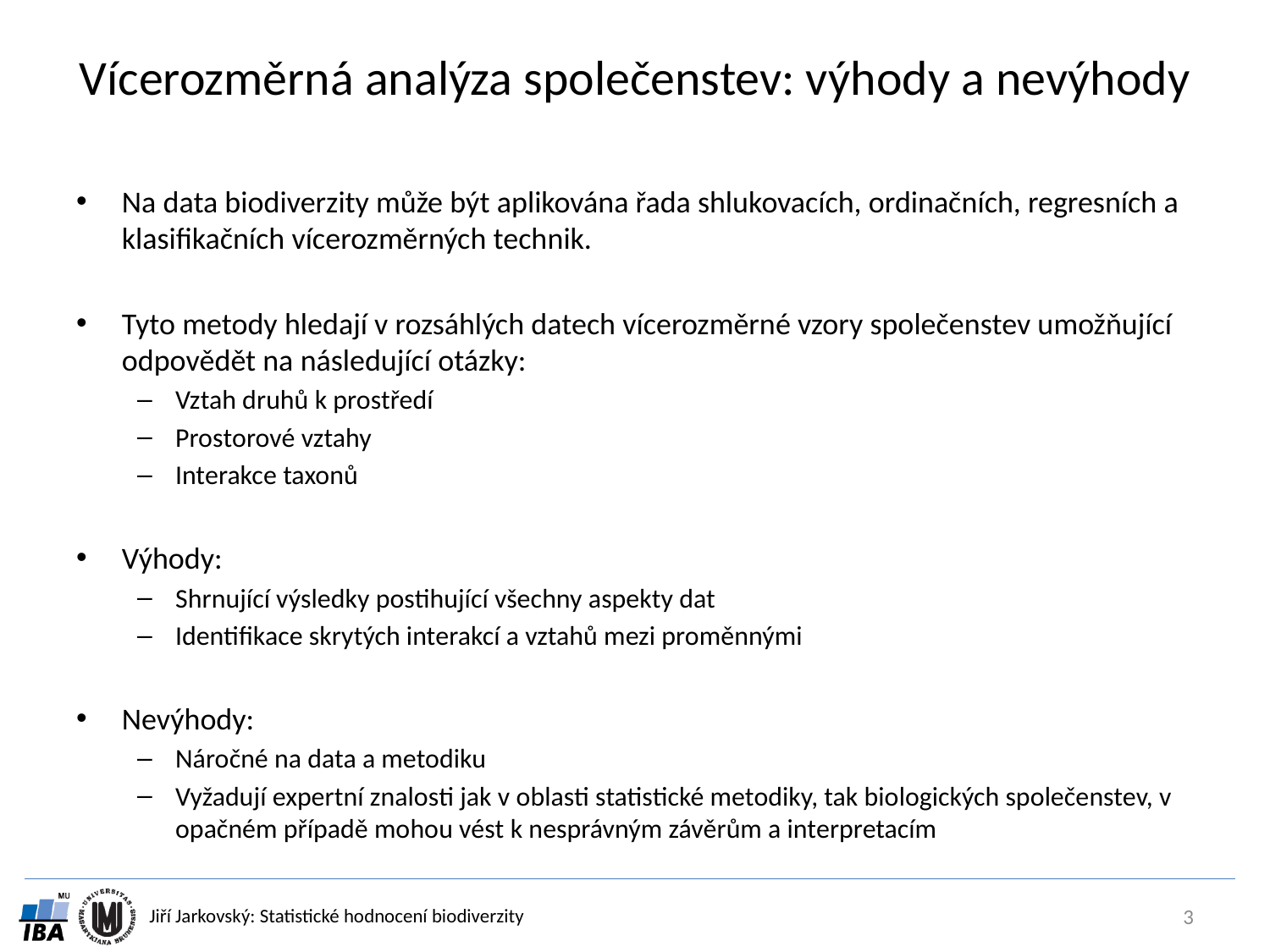

# Vícerozměrná analýza společenstev: výhody a nevýhody
Na data biodiverzity může být aplikována řada shlukovacích, ordinačních, regresních a klasifikačních vícerozměrných technik.

Tyto metody hledají v rozsáhlých datech vícerozměrné vzory společenstev umožňující odpovědět na následující otázky:
Vztah druhů k prostředí
Prostorové vztahy
Interakce taxonů

Výhody:
Shrnující výsledky postihující všechny aspekty dat
Identifikace skrytých interakcí a vztahů mezi proměnnými

Nevýhody:
Náročné na data a metodiku
Vyžadují expertní znalosti jak v oblasti statistické metodiky, tak biologických společenstev, v opačném případě mohou vést k nesprávným závěrům a interpretacím

3